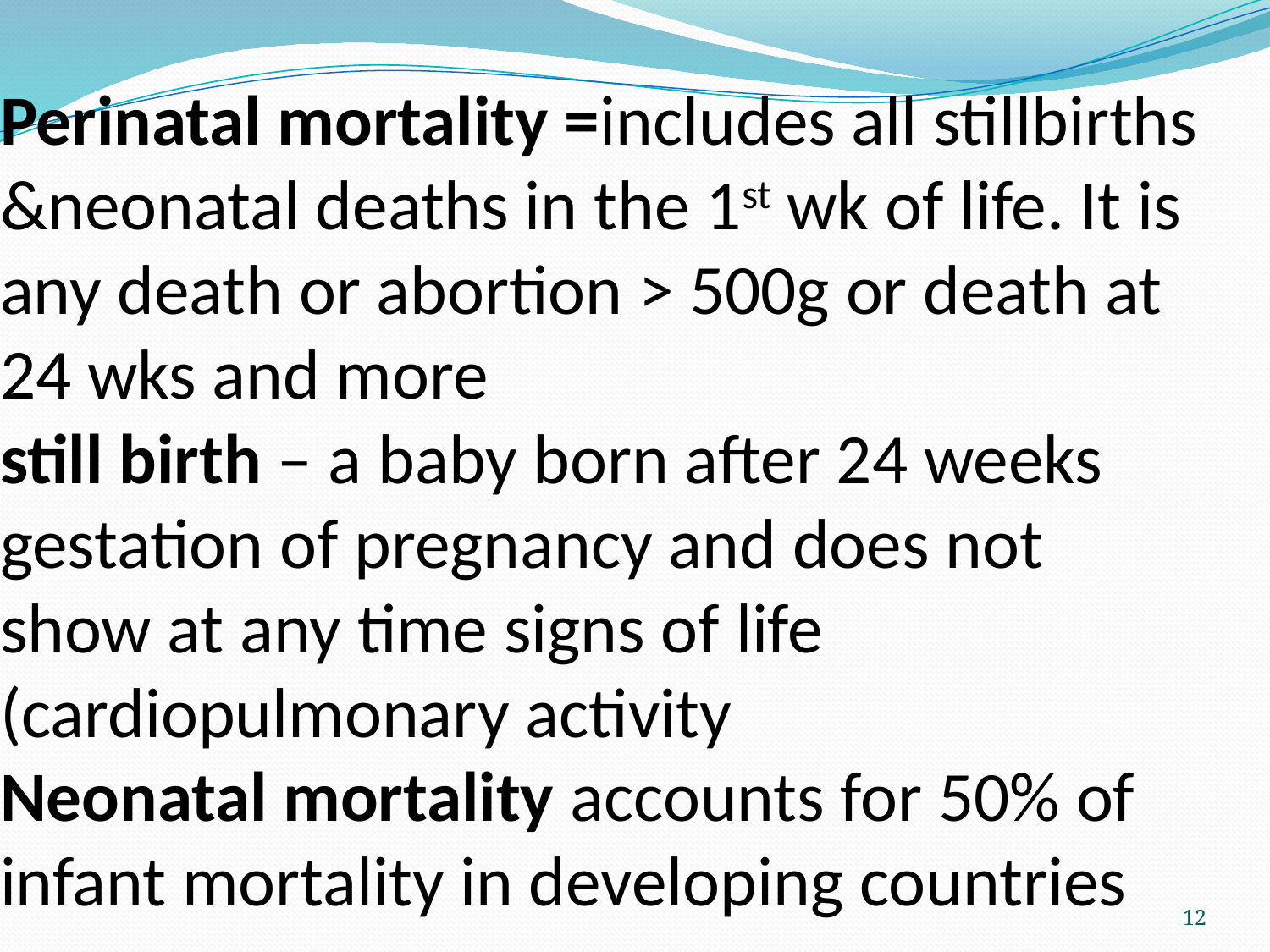

# Perinatal mortality =includes all stillbirths &neonatal deaths in the 1st wk of life. It is any death or abortion > 500g or death at 24 wks and more still birth – a baby born after 24 weeks gestation of pregnancy and does not show at any time signs of life (cardiopulmonary activity Neonatal mortality accounts for 50% of infant mortality in developing countries
12